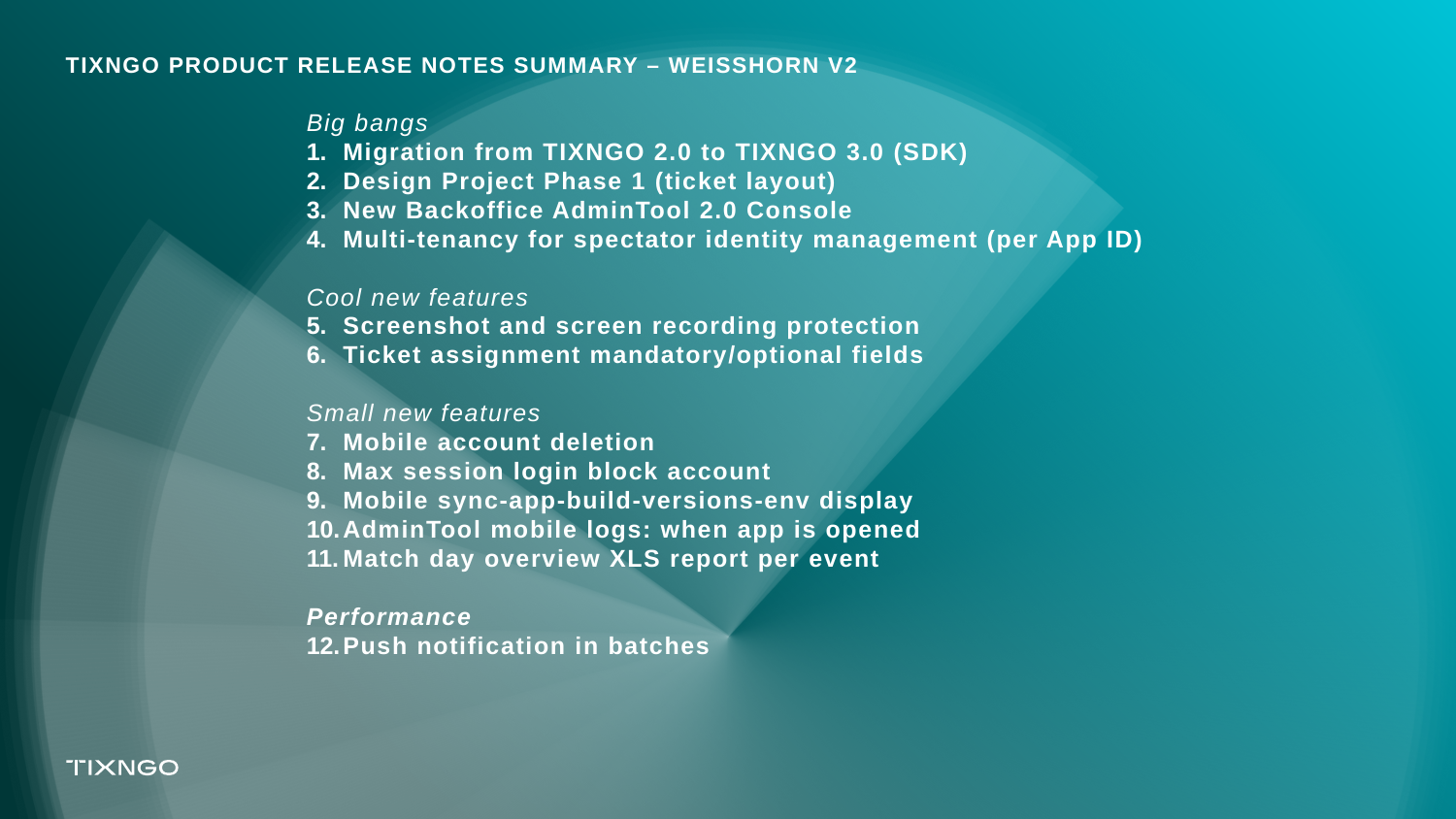

TIXNGO product release notes summary – Weisshorn V2
Big bangs
Migration from TIXNGO 2.0 to TIXNGO 3.0 (SDK)
Design Project Phase 1 (ticket layout)
New Backoffice AdminTool 2.0 Console
Multi-tenancy for spectator identity management (per App ID)

Cool new features
Screenshot and screen recording protection
Ticket assignment mandatory/optional fields

Small new features
Mobile account deletion
Max session login block account
Mobile sync-app-build-versions-env display
AdminTool mobile logs: when app is opened
Match day overview XLS report per event

Performance
Push notification in batches